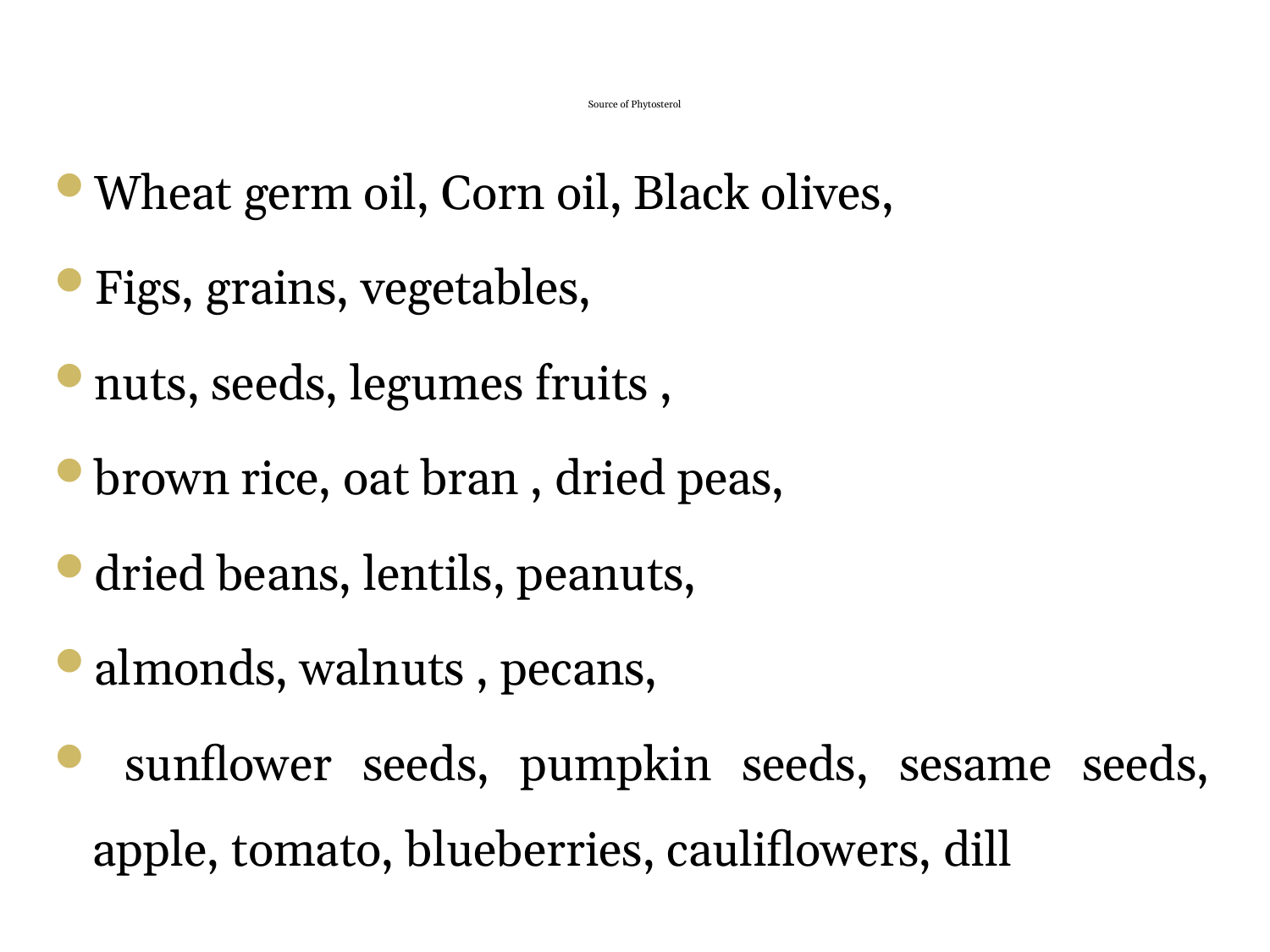

# Source of Phytosterol
Wheat germ oil, Corn oil, Black olives,
Figs, grains, vegetables,
nuts, seeds, legumes fruits ,
brown rice, oat bran , dried peas,
dried beans, lentils, peanuts,
almonds, walnuts , pecans,
 sunflower seeds, pumpkin seeds, sesame seeds, apple, tomato, blueberries, cauliflowers, dill
25